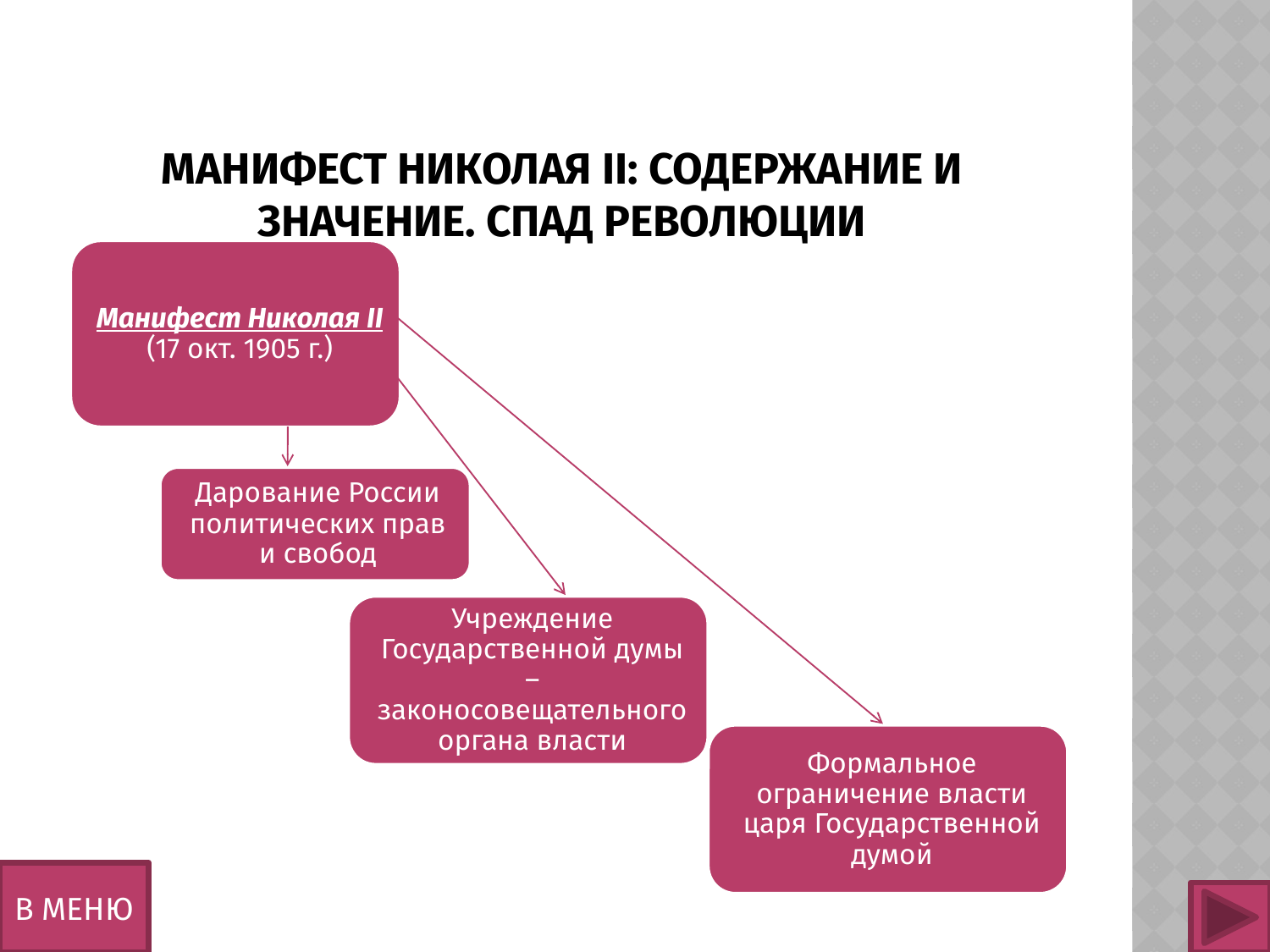

# Манифест Николая II: содержание и значение. Спад революции
Манифест Николая II (17 окт. 1905 г.)
Дарование России политических прав и свобод
Учреждение Государственной думы – законосовещательного органа власти
Формальное ограничение власти царя Государственной думой
В МЕНЮ